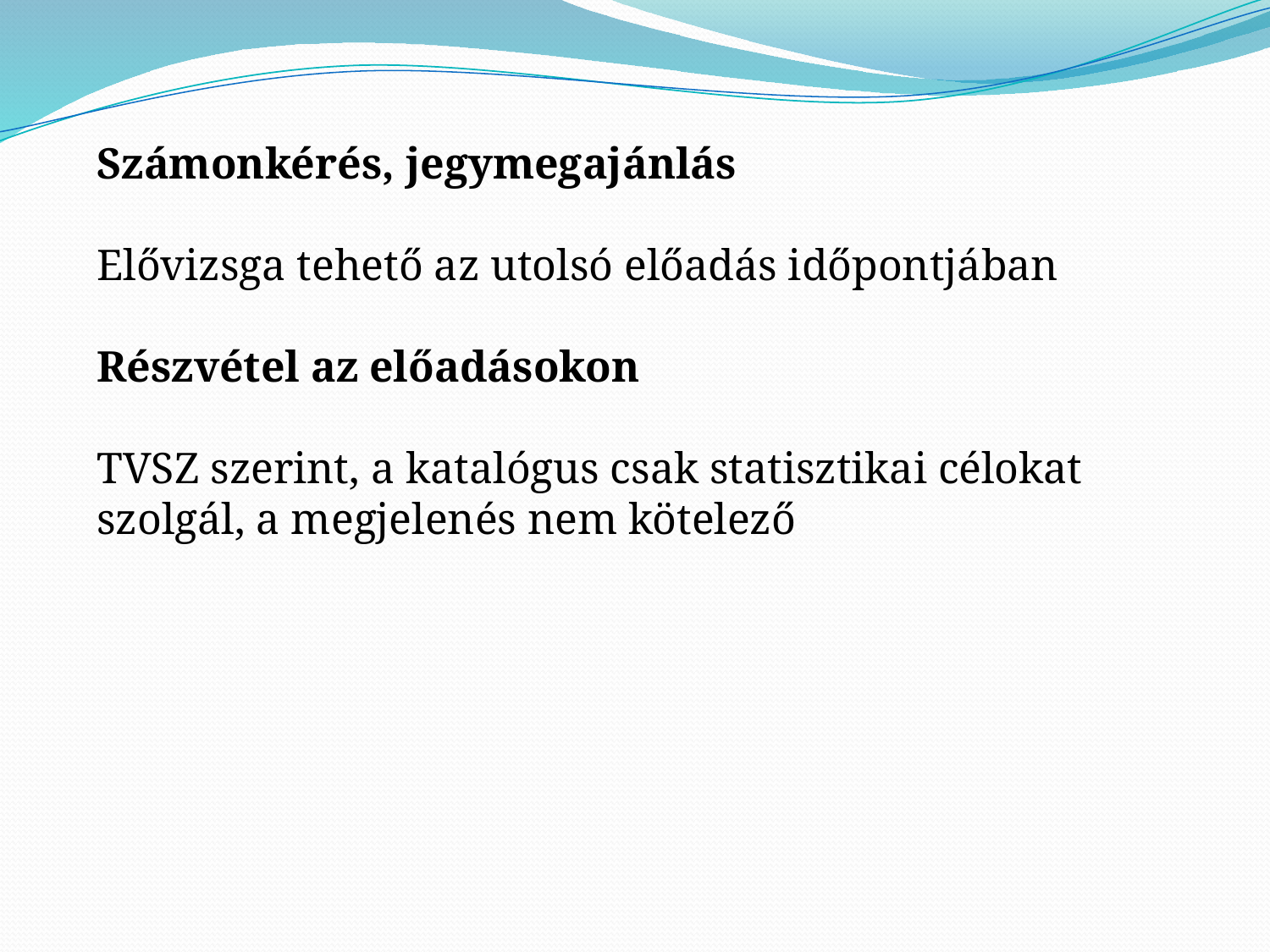

Számonkérés, jegymegajánlás

Elővizsga tehető az utolsó előadás időpontjában

Részvétel az előadásokon

TVSZ szerint, a katalógus csak statisztikai célokat szolgál, a megjelenés nem kötelező